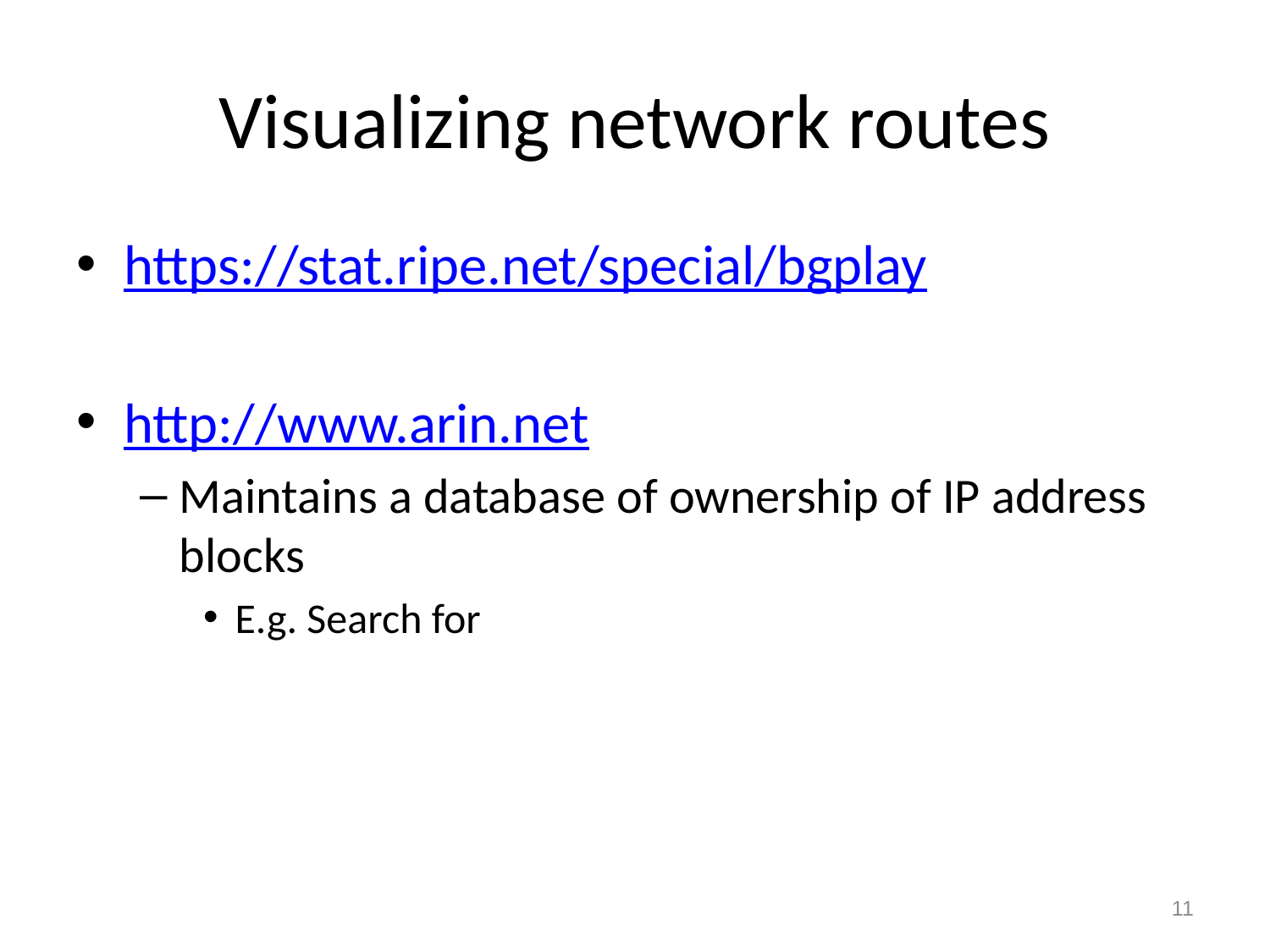

# Visualizing network routes
https://stat.ripe.net/special/bgplay

http://www.arin.net
Maintains a database of ownership of IP address blocks
E.g. Search for

11